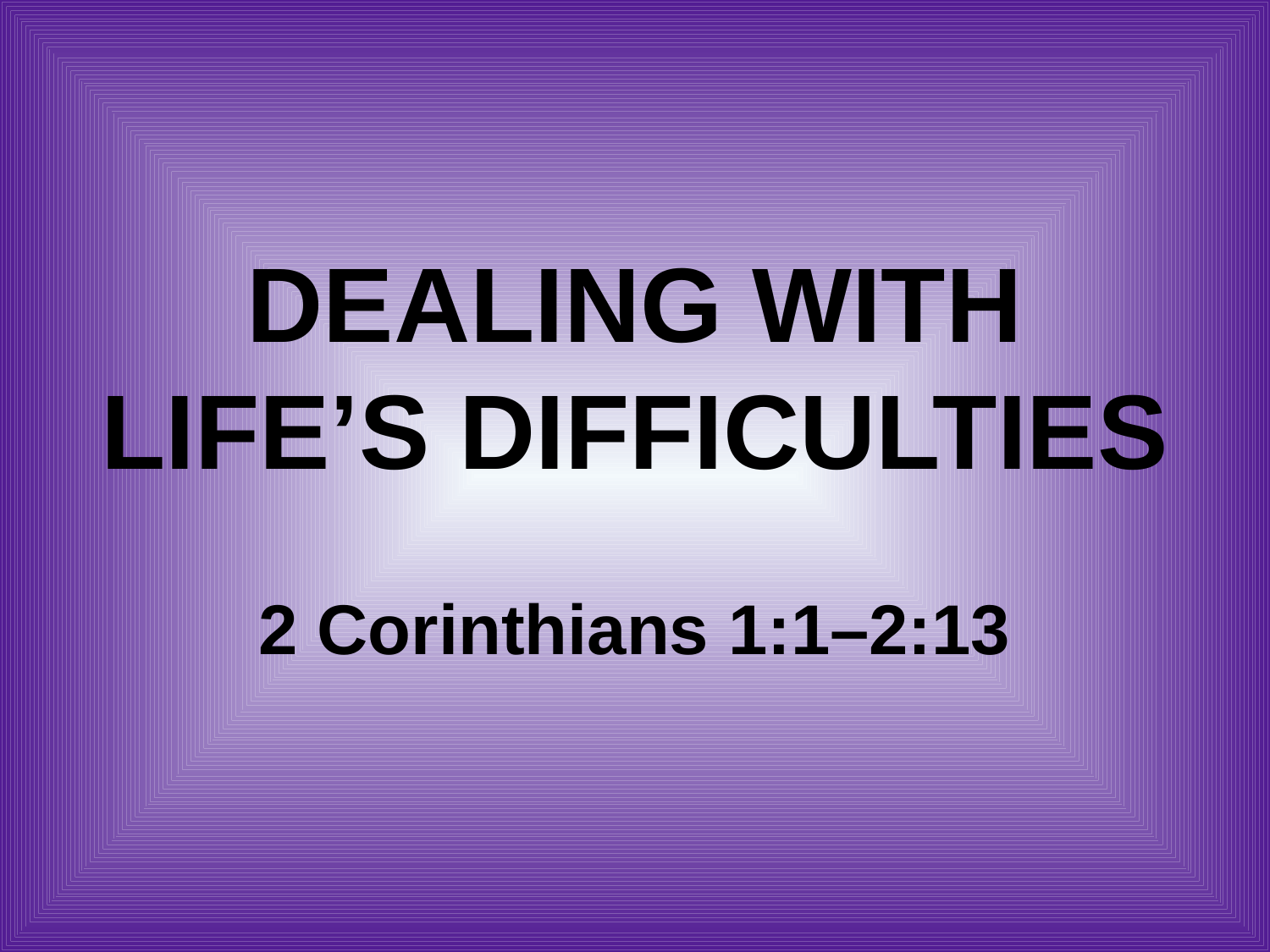

# Dealing With Life’s Difficulties 2 Corinthians 1:1–2:13